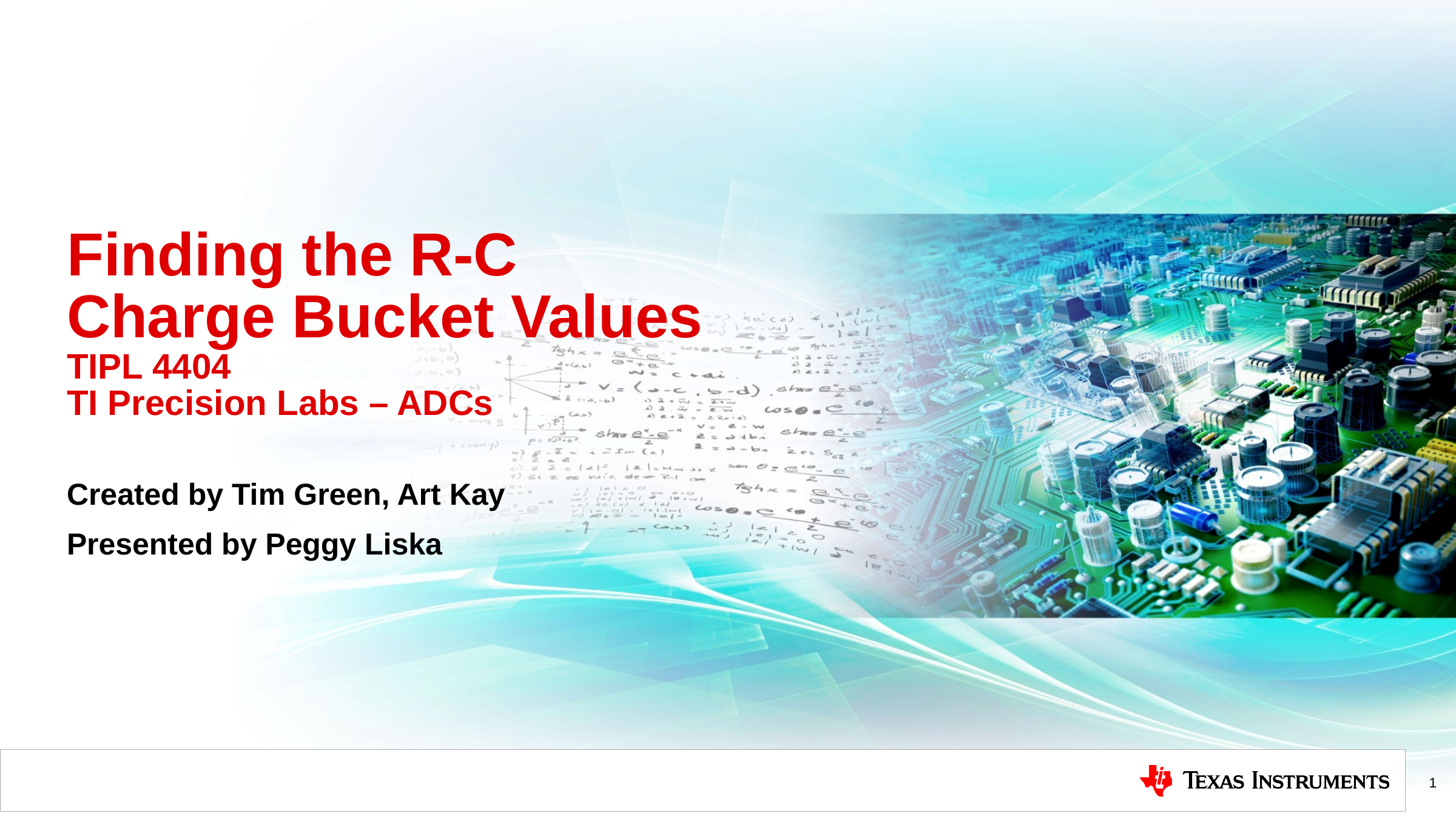

# Finding the R-C Charge Bucket Values TIPL 4404 TI Precision Labs – ADCs
Created by Tim Green, Art Kay
Presented by Peggy Liska
1